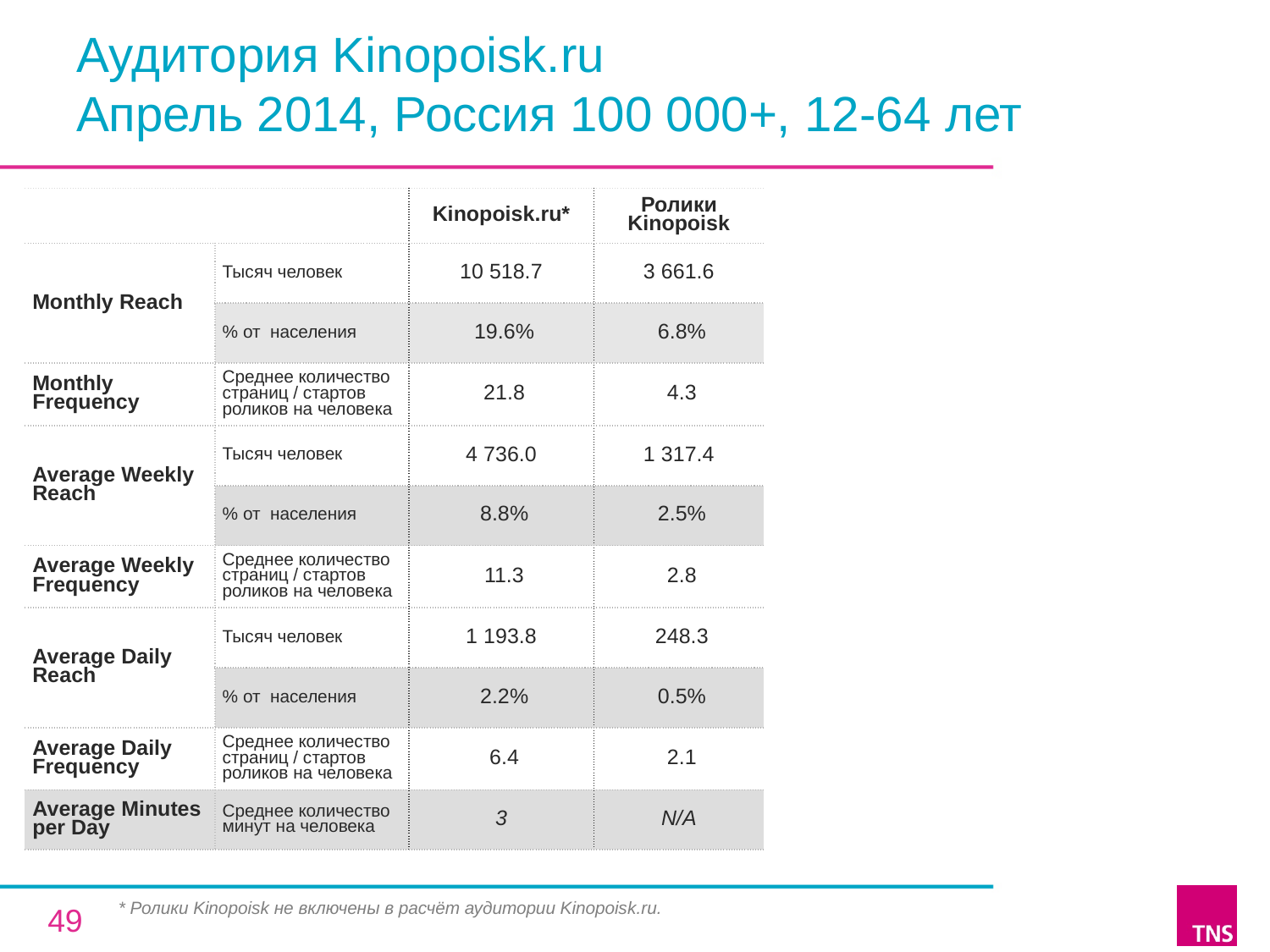

# Аудитория Kinopoisk.ru Апрель 2014, Россия 100 000+, 12-64 лет
|  |  | Kinopoisk.ru\* | Ролики Kinopoisk |
| --- | --- | --- | --- |
| Monthly Reach | Тысяч человек | 10 518.7 | 3 661.6 |
|  | % от населения | 19.6% | 6.8% |
| Monthly Frequency | Среднее количество страниц / стартов роликов на человека | 21.8 | 4.3 |
| Average Weekly Reach | Тысяч человек | 4 736.0 | 1 317.4 |
|  | % от населения | 8.8% | 2.5% |
| Average Weekly Frequency | Среднее количество страниц / стартов роликов на человека | 11.3 | 2.8 |
| Average Daily Reach | Тысяч человек | 1 193.8 | 248.3 |
|  | % от населения | 2.2% | 0.5% |
| Average Daily Frequency | Среднее количество страниц / стартов роликов на человека | 6.4 | 2.1 |
| Average Minutes per Day | Среднее количество минут на человека | 3 | N/A |
* Ролики Kinopoisk не включены в расчёт аудитории Kinopoisk.ru.
49